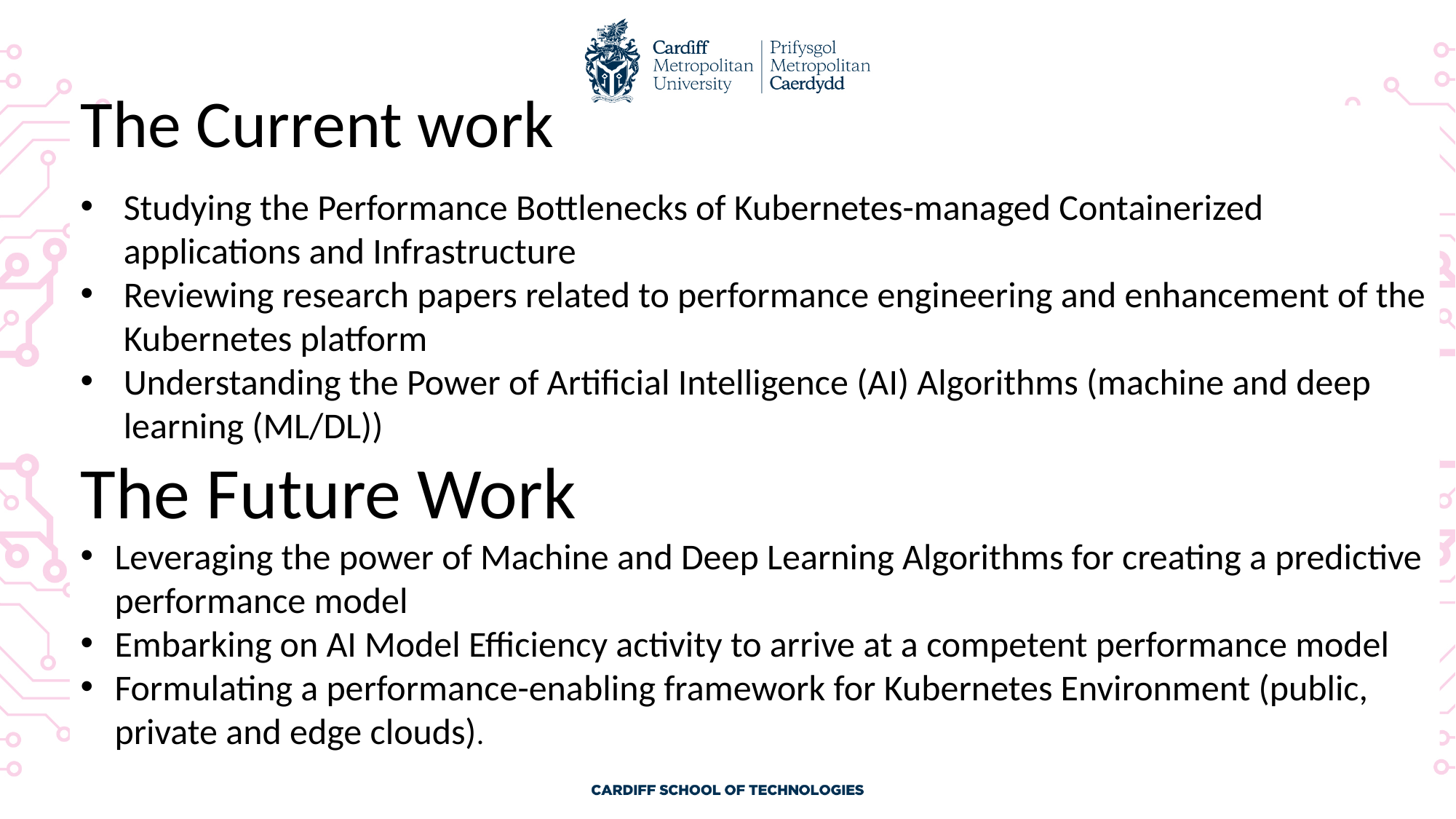

# The Current work

Studying the Performance Bottlenecks of Kubernetes-managed Containerized applications and Infrastructure
Reviewing research papers related to performance engineering and enhancement of the Kubernetes platform
Understanding the Power of Artificial Intelligence (AI) Algorithms (machine and deep learning (ML/DL))
The Future Work
Leveraging the power of Machine and Deep Learning Algorithms for creating a predictive performance model
Embarking on AI Model Efficiency activity to arrive at a competent performance model
Formulating a performance-enabling framework for Kubernetes Environment (public, private and edge clouds).